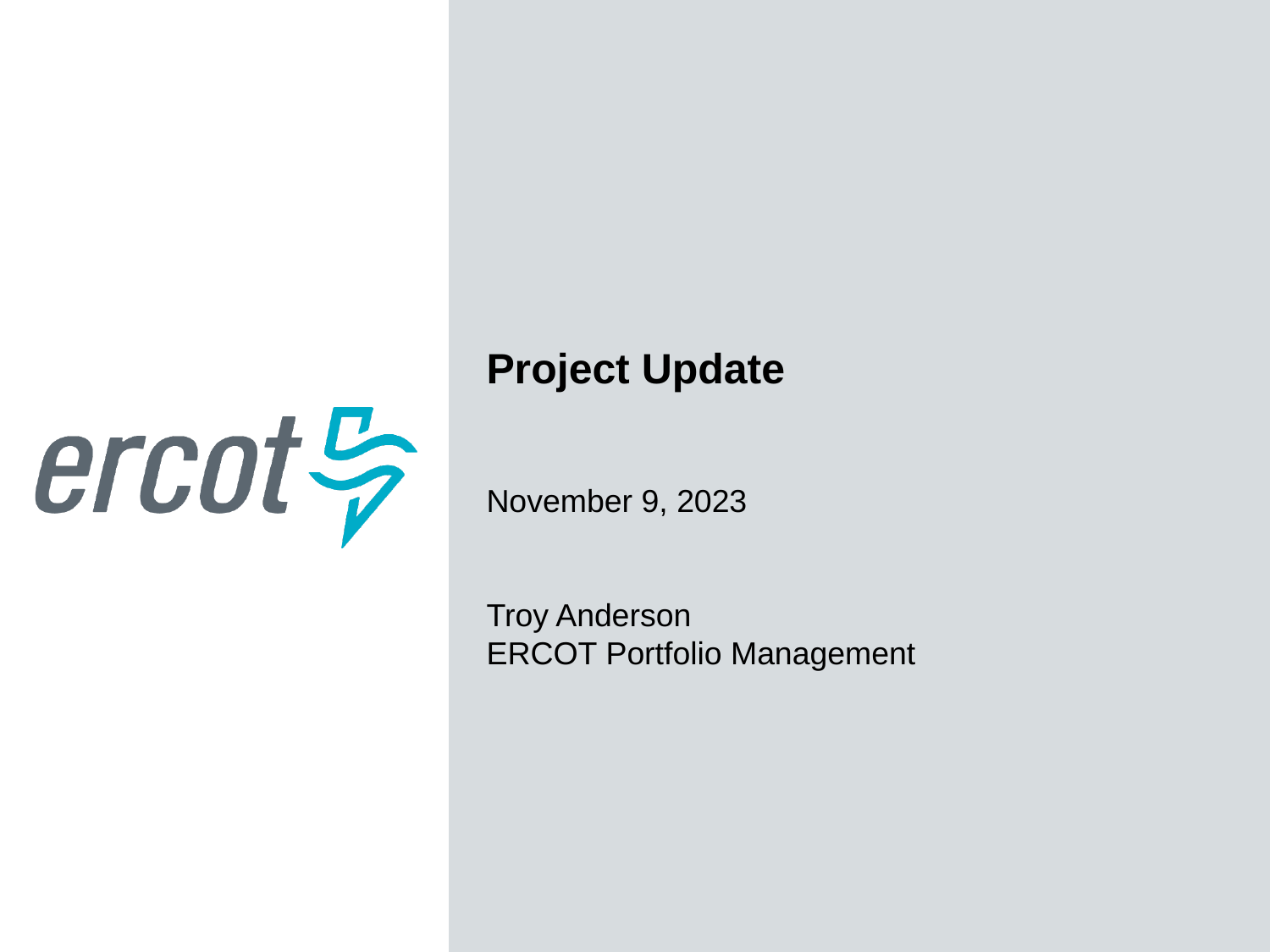

Project Update

November 9, 2023

Troy Anderson
ERCOT Portfolio Management